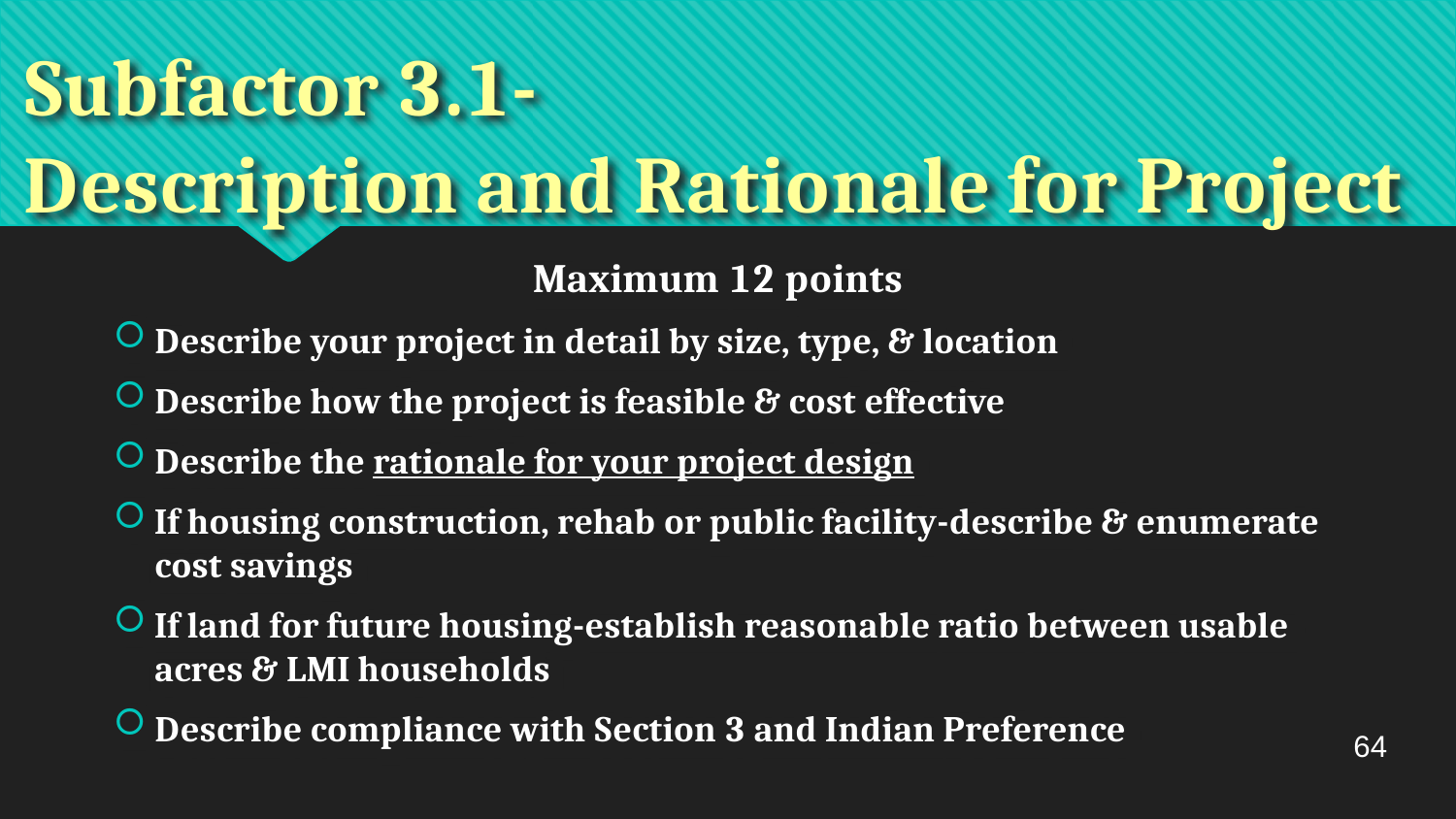

# Subfactor 3.1- Description and Rationale for Project
Maximum 12 points
Describe your project in detail by size, type, & location
Describe how the project is feasible & cost effective
Describe the rationale for your project design
If housing construction, rehab or public facility-describe & enumerate cost savings
If land for future housing-establish reasonable ratio between usable acres & LMI households
Describe compliance with Section 3 and Indian Preference

64